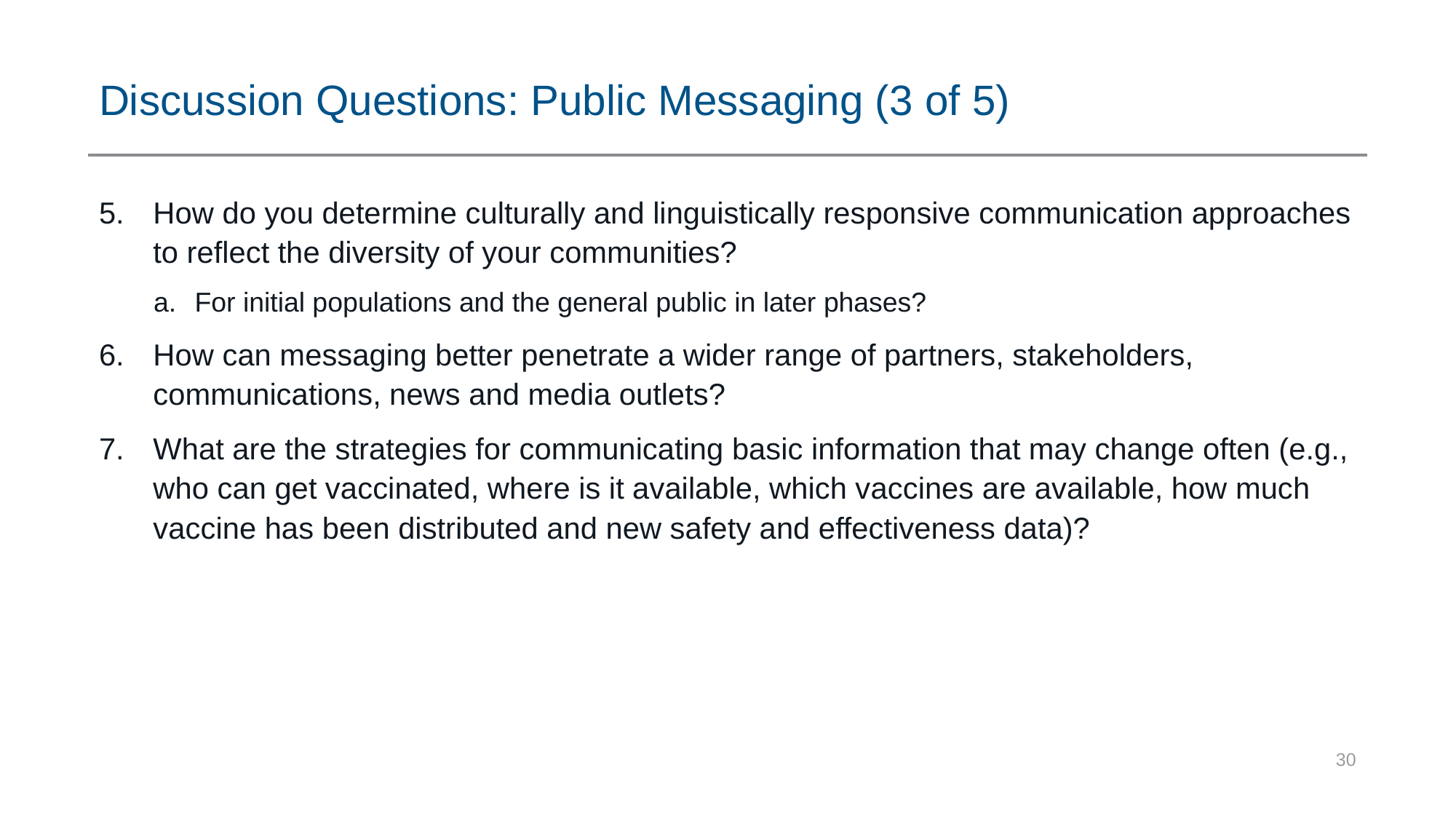

# Discussion Questions: Public Messaging (3 of 5)
How do you determine culturally and linguistically responsive communication approaches to reflect the diversity of your communities?
For initial populations and the general public in later phases?
How can messaging better penetrate a wider range of partners, stakeholders, communications, news and media outlets?
What are the strategies for communicating basic information that may change often (e.g., who can get vaccinated, where is it available, which vaccines are available, how much vaccine has been distributed and new safety and effectiveness data)?
30